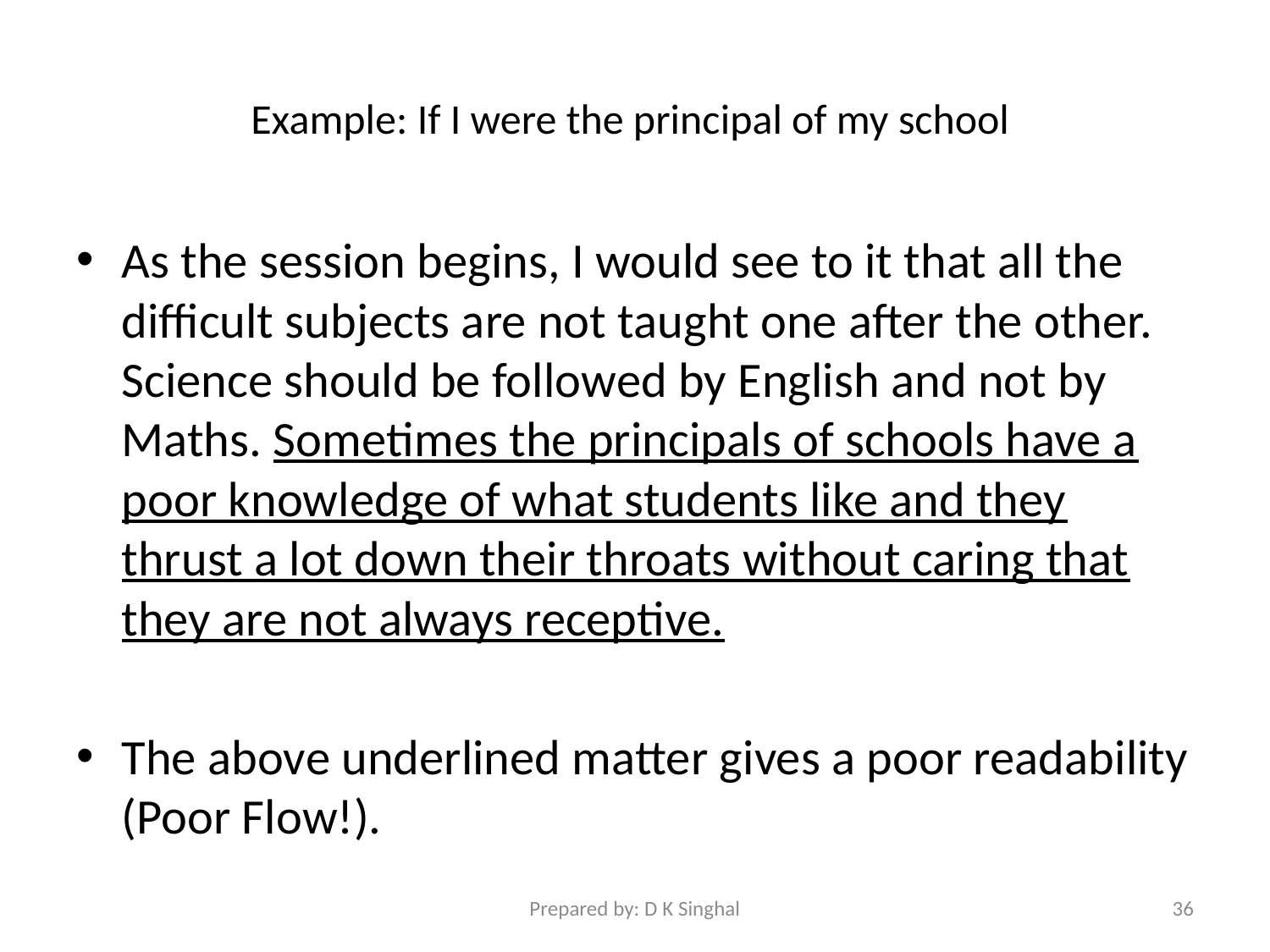

# Example: If I were the principal of my school
As the session begins, I would see to it that all the difficult subjects are not taught one after the other. Science should be followed by English and not by Maths. Sometimes the principals of schools have a poor knowledge of what students like and they thrust a lot down their throats without caring that they are not always receptive.

The above underlined matter gives a poor readability (Poor Flow!).
Prepared by: D K Singhal
36